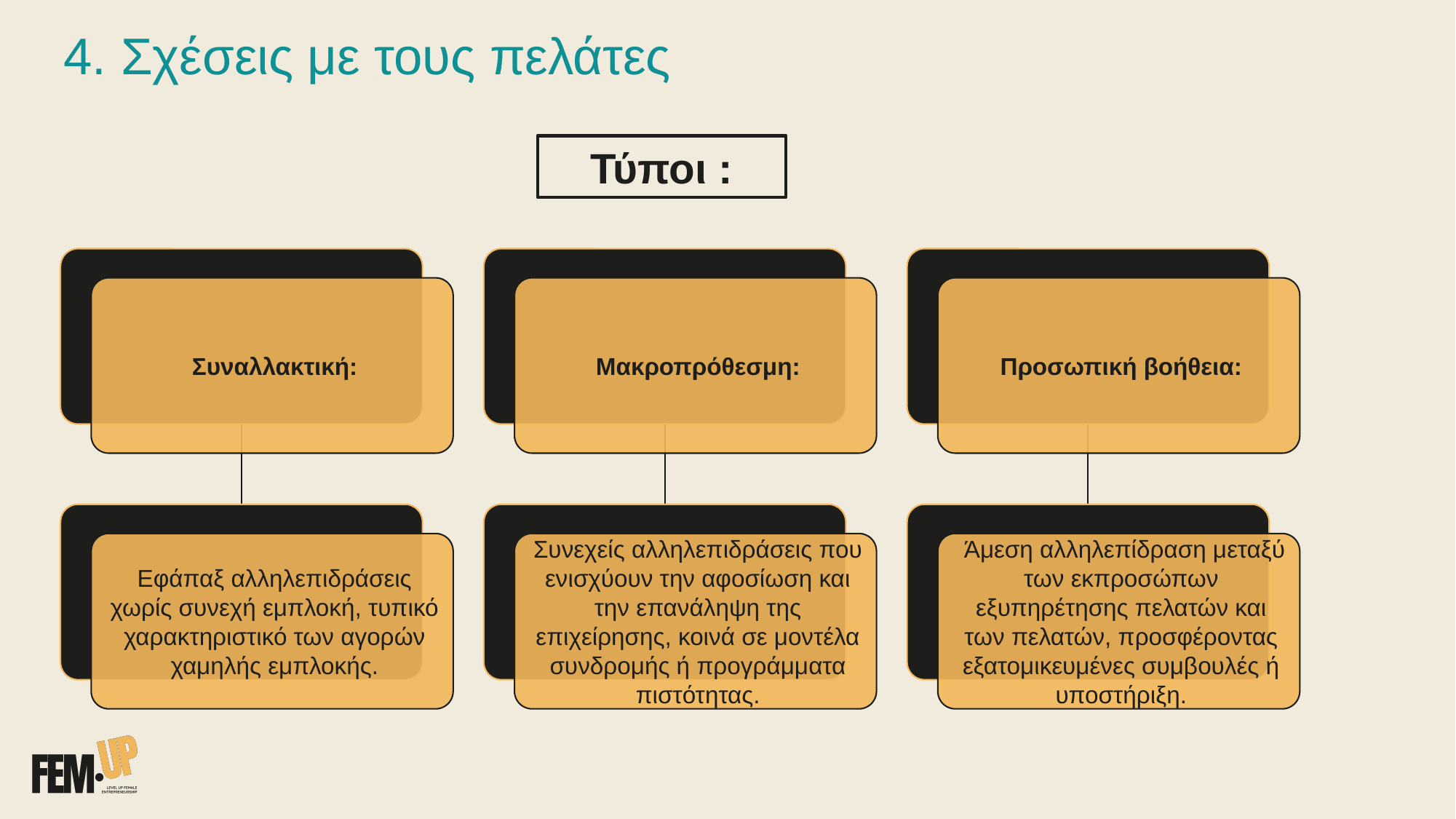

# 4. Σχέσεις με τους πελάτες
Τύποι :
Συναλλακτική:
Εφάπαξ αλληλεπιδράσεις χωρίς συνεχή εμπλοκή, τυπικό χαρακτηριστικό των αγορών χαμηλής εμπλοκής.
Μακροπρόθεσμη:
Συνεχείς αλληλεπιδράσεις που ενισχύουν την αφοσίωση και την επανάληψη της επιχείρησης, κοινά σε μοντέλα συνδρομής ή προγράμματα πιστότητας.
Προσωπική βοήθεια:
 Άμεση αλληλεπίδραση μεταξύ των εκπροσώπων εξυπηρέτησης πελατών και των πελατών, προσφέροντας εξατομικευμένες συμβουλές ή υποστήριξη.